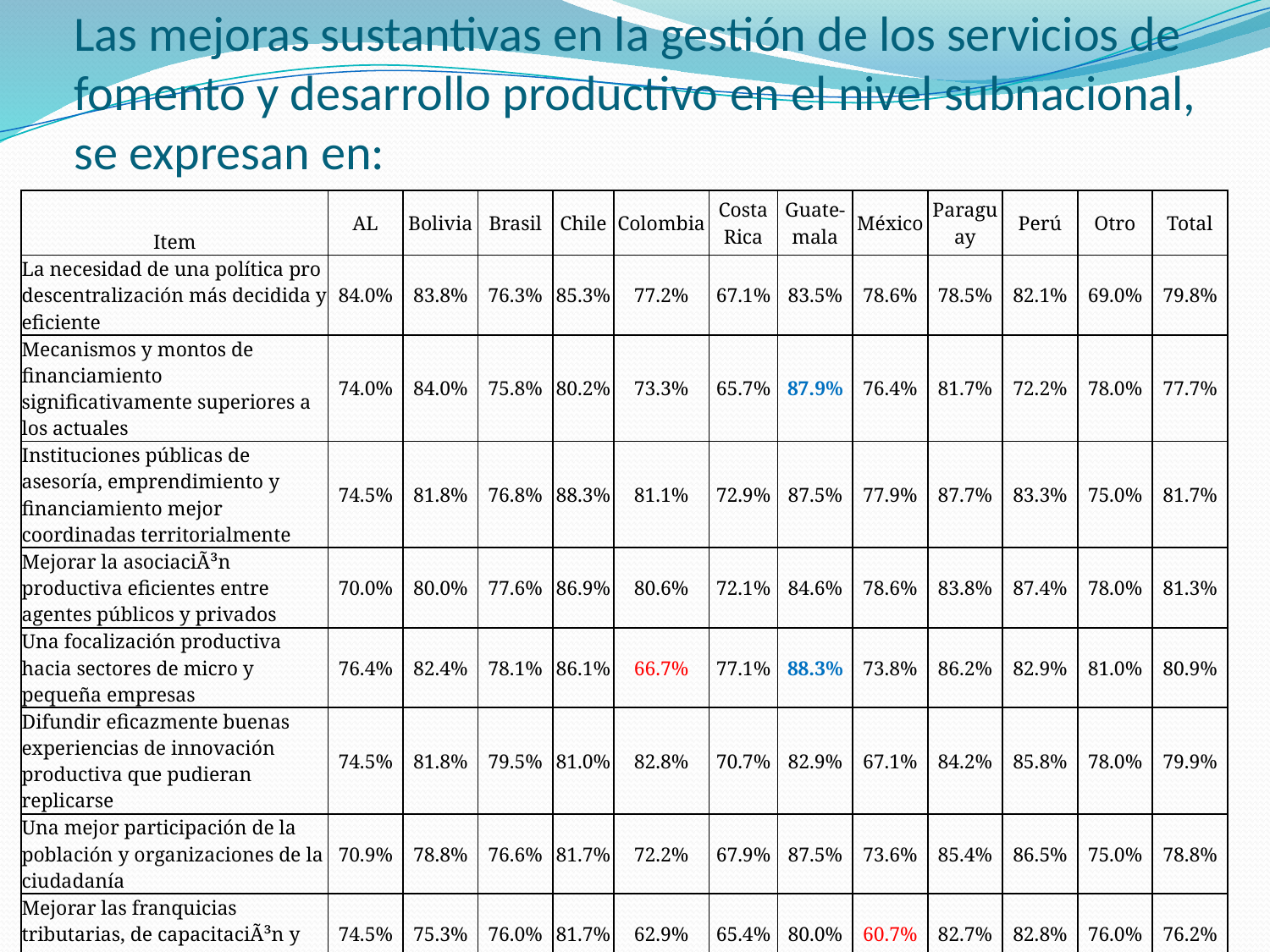

# Las mejoras sustantivas en la gestión de los servicios de fomento y desarrollo productivo en el nivel subnacional, se expresan en:
| Item | AL | Bolivia | Brasil | Chile | Colombia | Costa Rica | Guate-mala | México | Paraguay | Perú | Otro | Total |
| --- | --- | --- | --- | --- | --- | --- | --- | --- | --- | --- | --- | --- |
| La necesidad de una política pro descentralización más decidida y eficiente | 84.0% | 83.8% | 76.3% | 85.3% | 77.2% | 67.1% | 83.5% | 78.6% | 78.5% | 82.1% | 69.0% | 79.8% |
| Mecanismos y montos de financiamiento significativamente superiores a los actuales | 74.0% | 84.0% | 75.8% | 80.2% | 73.3% | 65.7% | 87.9% | 76.4% | 81.7% | 72.2% | 78.0% | 77.7% |
| Instituciones públicas de asesoría, emprendimiento y financiamiento mejor coordinadas territorialmente | 74.5% | 81.8% | 76.8% | 88.3% | 81.1% | 72.9% | 87.5% | 77.9% | 87.7% | 83.3% | 75.0% | 81.7% |
| Mejorar la asociaciÃ³n productiva eficientes entre agentes públicos y privados | 70.0% | 80.0% | 77.6% | 86.9% | 80.6% | 72.1% | 84.6% | 78.6% | 83.8% | 87.4% | 78.0% | 81.3% |
| Una focalización productiva hacia sectores de micro y pequeña empresas | 76.4% | 82.4% | 78.1% | 86.1% | 66.7% | 77.1% | 88.3% | 73.8% | 86.2% | 82.9% | 81.0% | 80.9% |
| Difundir eficazmente buenas experiencias de innovación productiva que pudieran replicarse | 74.5% | 81.8% | 79.5% | 81.0% | 82.8% | 70.7% | 82.9% | 67.1% | 84.2% | 85.8% | 78.0% | 79.9% |
| Una mejor participación de la población y organizaciones de la ciudadanía | 70.9% | 78.8% | 76.6% | 81.7% | 72.2% | 67.9% | 87.5% | 73.6% | 85.4% | 86.5% | 75.0% | 78.8% |
| Mejorar las franquicias tributarias, de capacitaciÃ³n y de garantías crediticias | 74.5% | 75.3% | 76.0% | 81.7% | 62.9% | 65.4% | 80.0% | 60.7% | 82.7% | 82.8% | 76.0% | 76.2% |
| Una focalización productiva hacia sectores de micro y pequeña empresa | 76.4% | 82.4% | 78.1% | 86.1% | 66.7% | 77.1% | 88.3% | 73.8% | 86.2% | 82.9% | 81.0% | 80.9% |